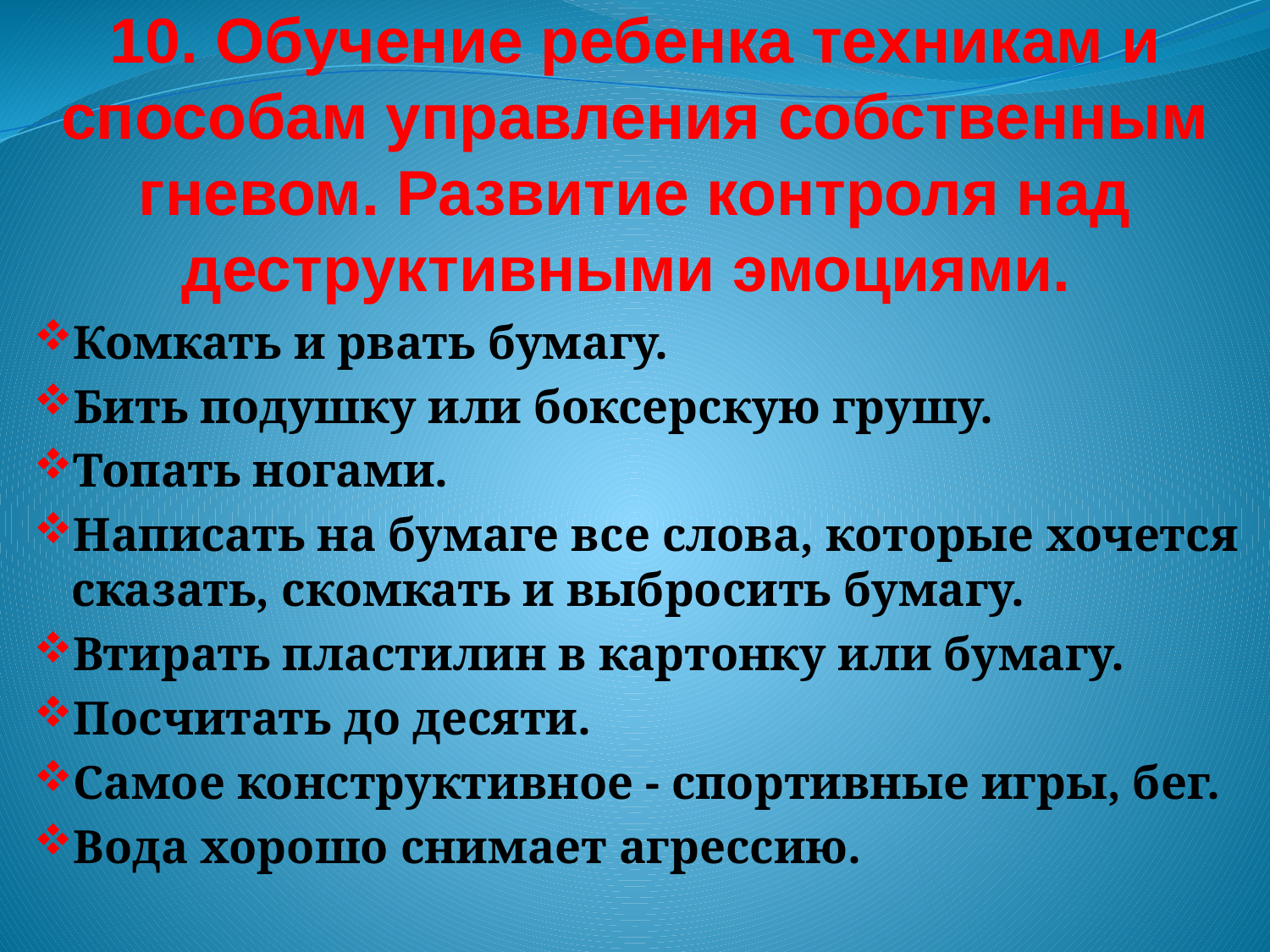

# 10. Обучение ребенка техникам и способам управления собственным гневом. Развитие контроля над деструктивными эмоциями.
Комкать и рвать бумагу.
Бить подушку или боксерскую грушу.
Топать ногами.
Написать на бумаге все слова, которые хочется сказать, скомкать и выбросить бумагу.
Втирать пластилин в картонку или бумагу.
Посчитать до десяти.
Самое конструктивное - спортивные игры, бег.
Вода хорошо снимает агрессию.